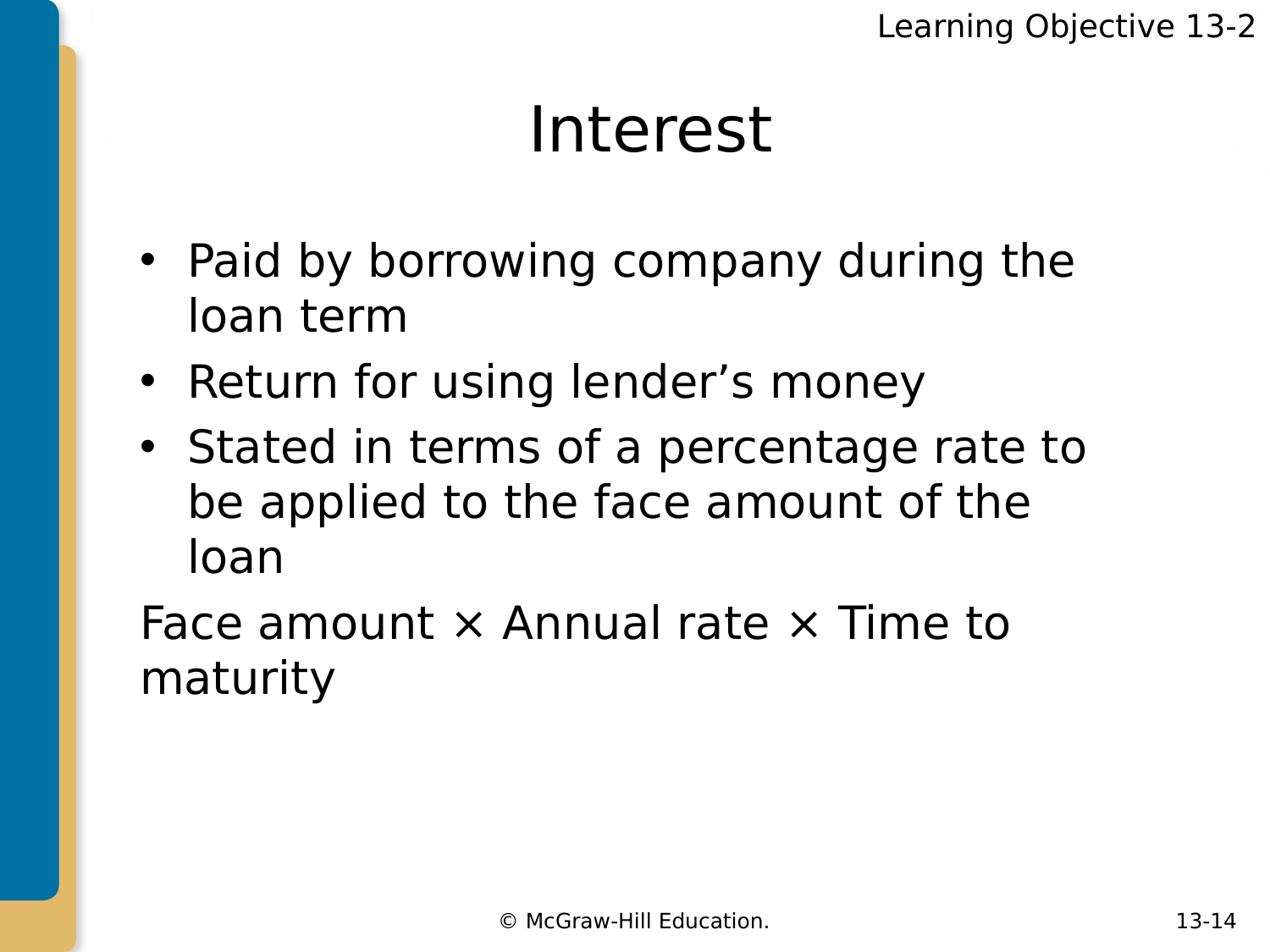

Learning Objective 13-2
# Interest
Paid by borrowing company during the loan term
Return for using lender’s money
Stated in terms of a percentage rate to be applied to the face amount of the loan
Face amount × Annual rate × Time to maturity